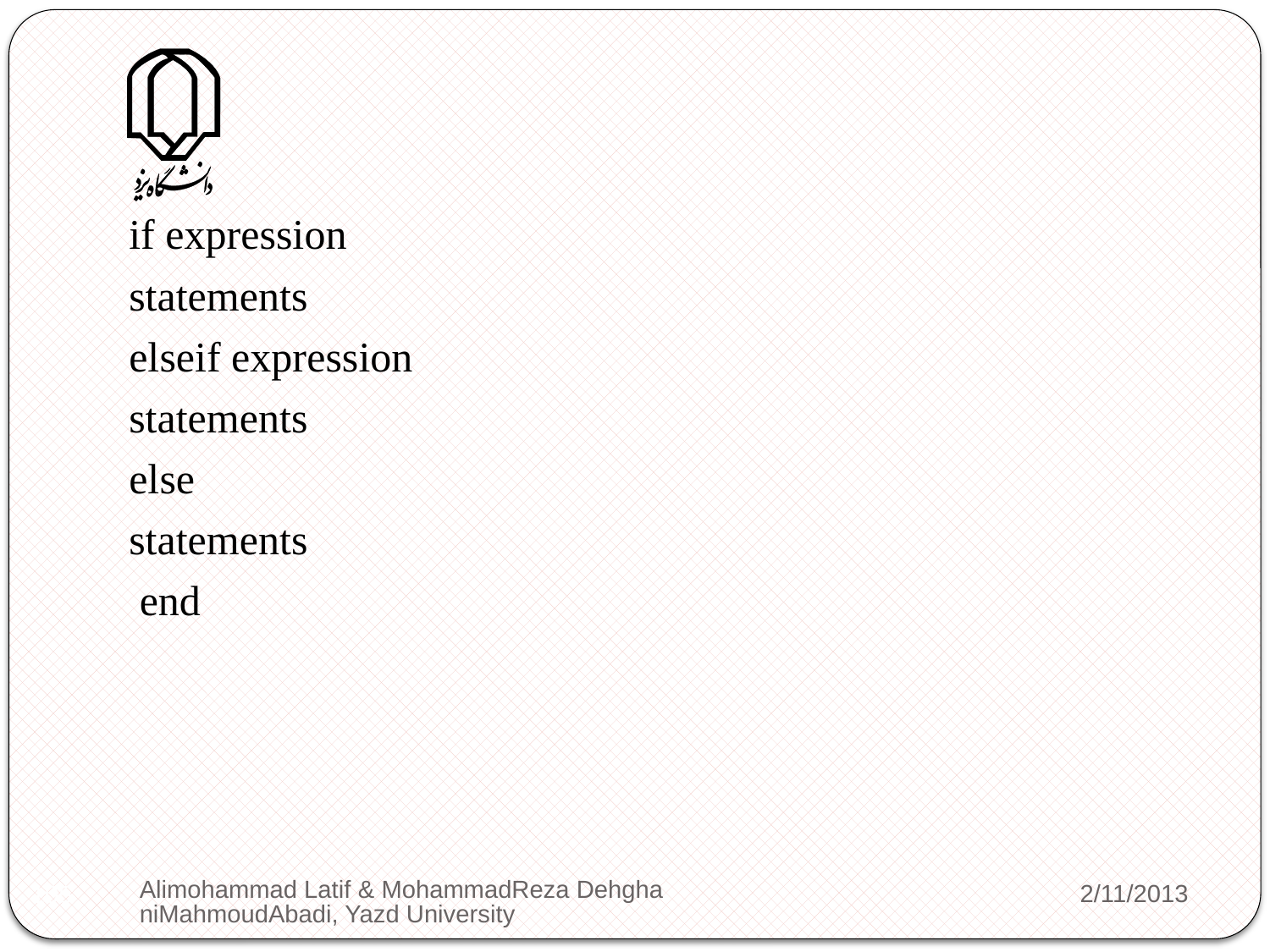

if expression
         statements
       elseif expression
           statements
       else
         statements
 end
Alimohammad Latif & MohammadReza DehghaniMahmoudAbadi, Yazd University
2/11/2013
105